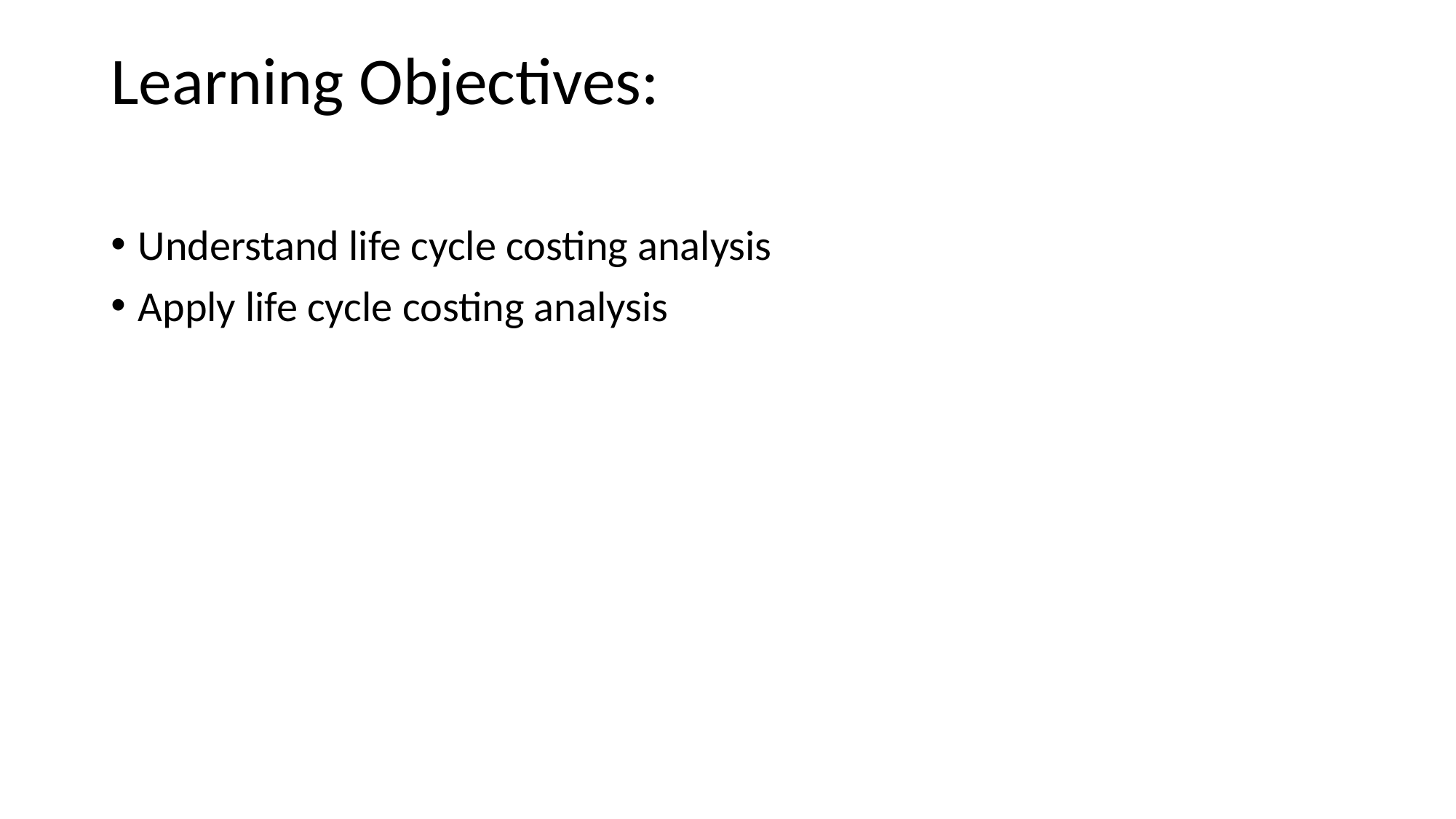

# Learning Objectives:
Understand life cycle costing analysis
Apply life cycle costing analysis